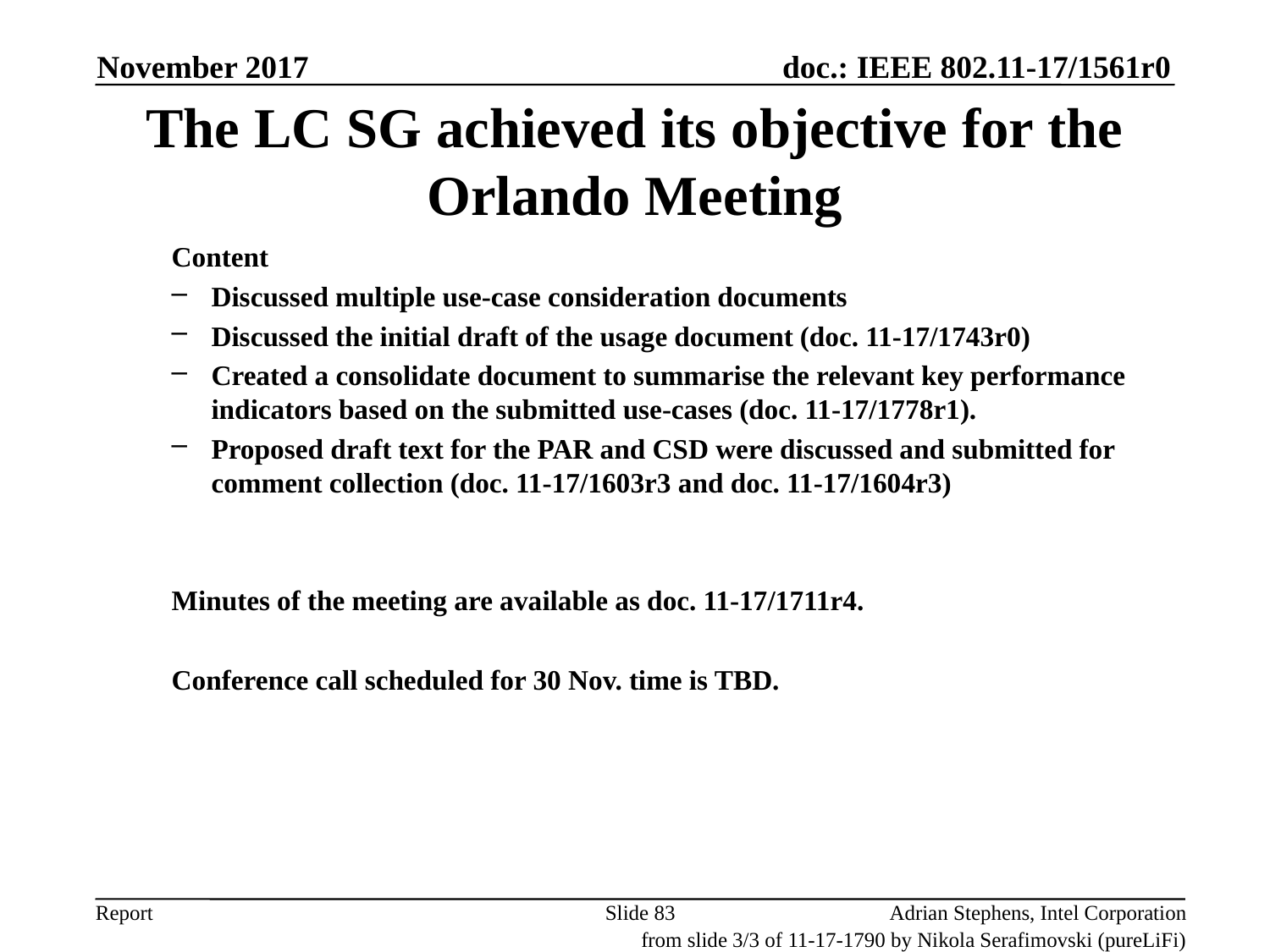

November 2017
The LC SG achieved its objective for the Orlando Meeting
Content
Discussed multiple use-case consideration documents
Discussed the initial draft of the usage document (doc. 11-17/1743r0)
Created a consolidate document to summarise the relevant key performance indicators based on the submitted use-cases (doc. 11-17/1778r1).
Proposed draft text for the PAR and CSD were discussed and submitted for comment collection (doc. 11-17/1603r3 and doc. 11-17/1604r3)

Minutes of the meeting are available as doc. 11-17/1711r4.

Conference call scheduled for 30 Nov. time is TBD.
Slide 83
Adrian Stephens, Intel Corporation
from slide 3/3 of 11-17-1790 by Nikola Serafimovski (pureLiFi)